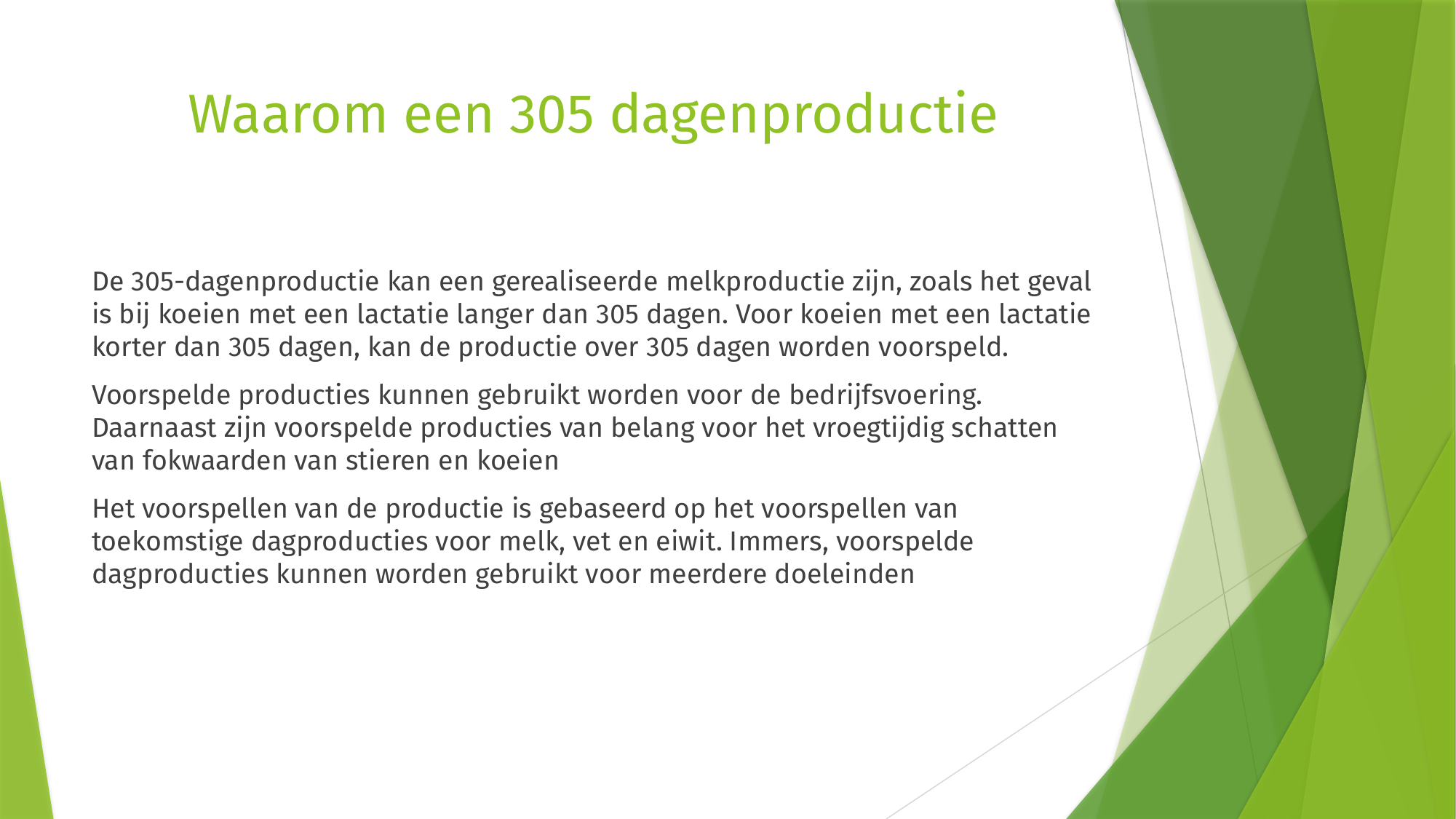

# Waarom een 305 dagenproductie
De 305-dagenproductie kan een gerealiseerde melkproductie zijn, zoals het geval is bij koeien met een lactatie langer dan 305 dagen. Voor koeien met een lactatie korter dan 305 dagen, kan de productie over 305 dagen worden voorspeld.
Voorspelde producties kunnen gebruikt worden voor de bedrijfsvoering. Daarnaast zijn voorspelde producties van belang voor het vroegtijdig schatten van fokwaarden van stieren en koeien
Het voorspellen van de productie is gebaseerd op het voorspellen van toekomstige dagproducties voor melk, vet en eiwit. Immers, voorspelde dagproducties kunnen worden gebruikt voor meerdere doeleinden